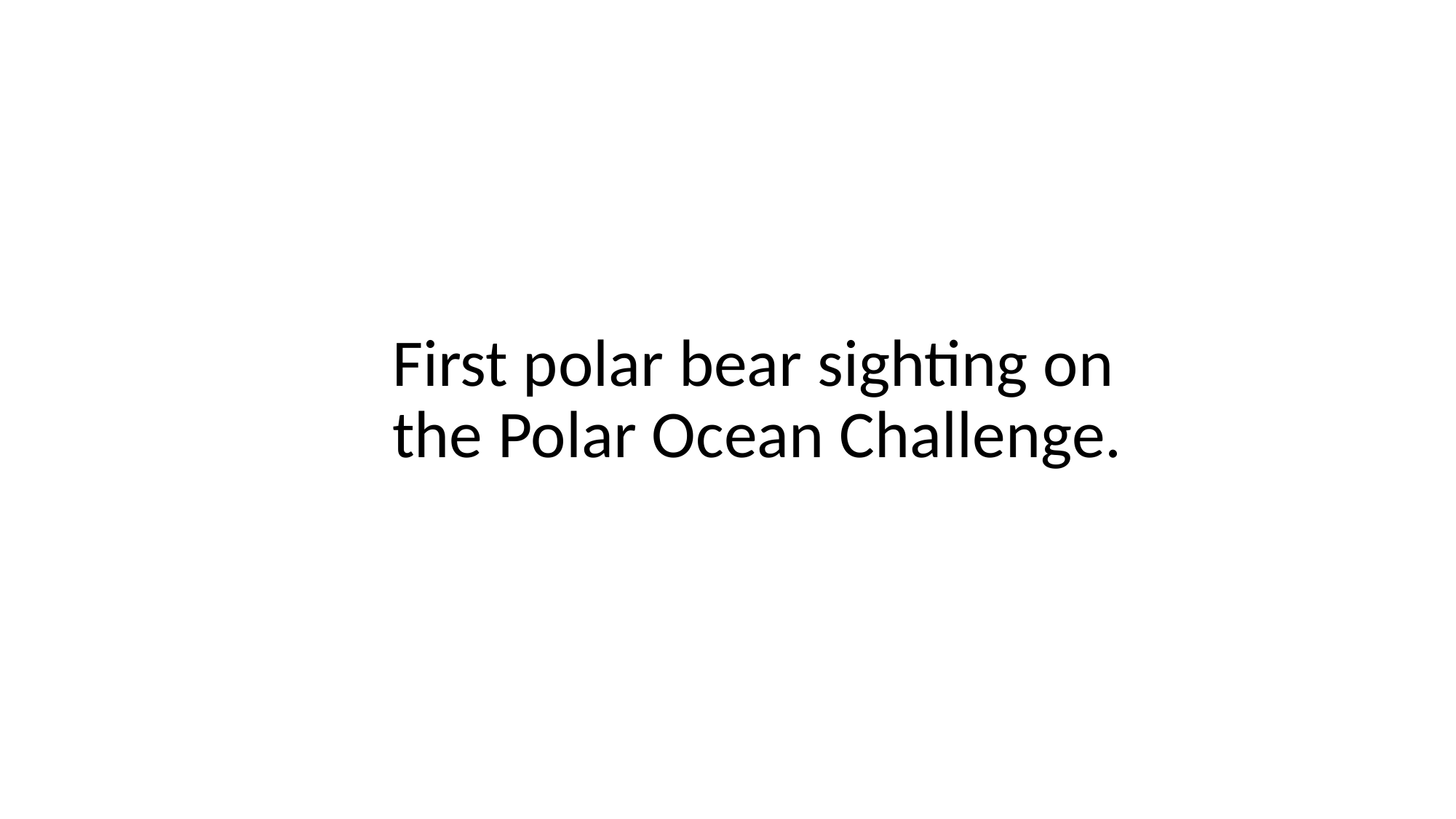

First polar bear sighting on the Polar Ocean Challenge.